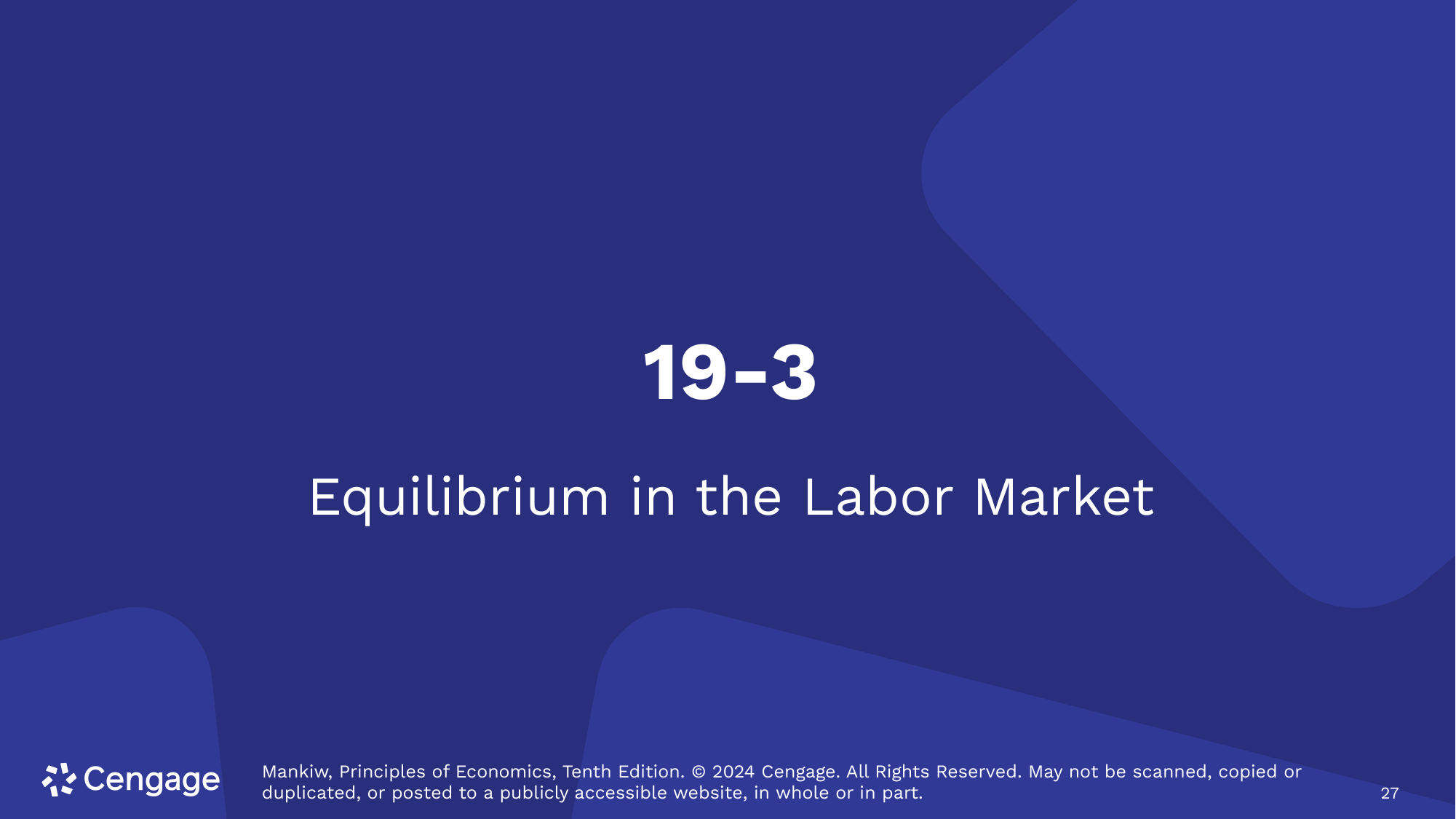

# 19-3
Equilibrium in the Labor Market